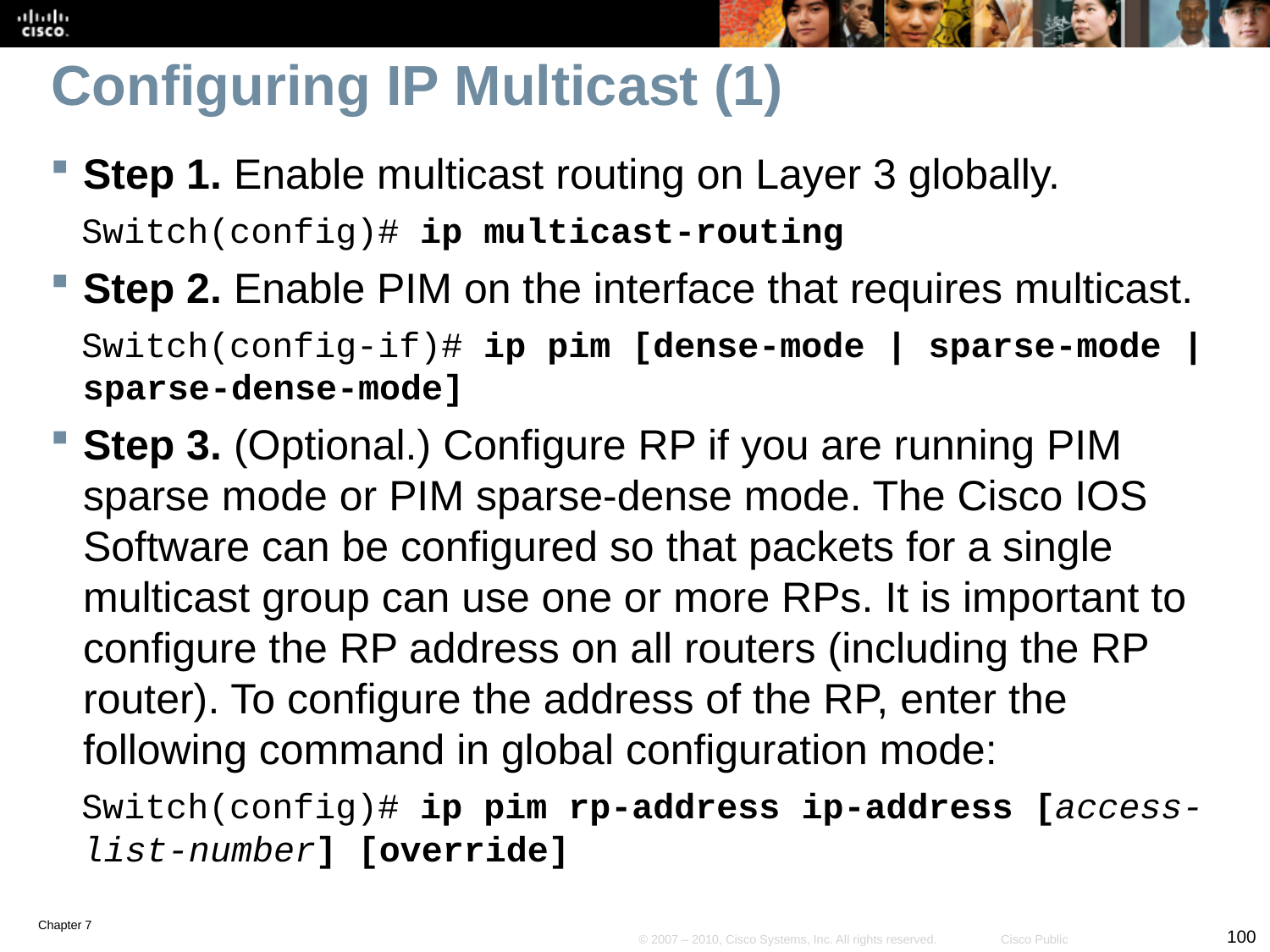

# Configuring IP Multicast (1)
Step 1. Enable multicast routing on Layer 3 globally.
Switch(config)# ip multicast-routing
Step 2. Enable PIM on the interface that requires multicast.
Switch(config-if)# ip pim [dense-mode | sparse-mode | sparse-dense-mode]
Step 3. (Optional.) Configure RP if you are running PIM sparse mode or PIM sparse-dense mode. The Cisco IOS Software can be configured so that packets for a single multicast group can use one or more RPs. It is important to configure the RP address on all routers (including the RP router). To configure the address of the RP, enter the following command in global configuration mode:
Switch(config)# ip pim rp-address ip-address [access-list-number] [override]